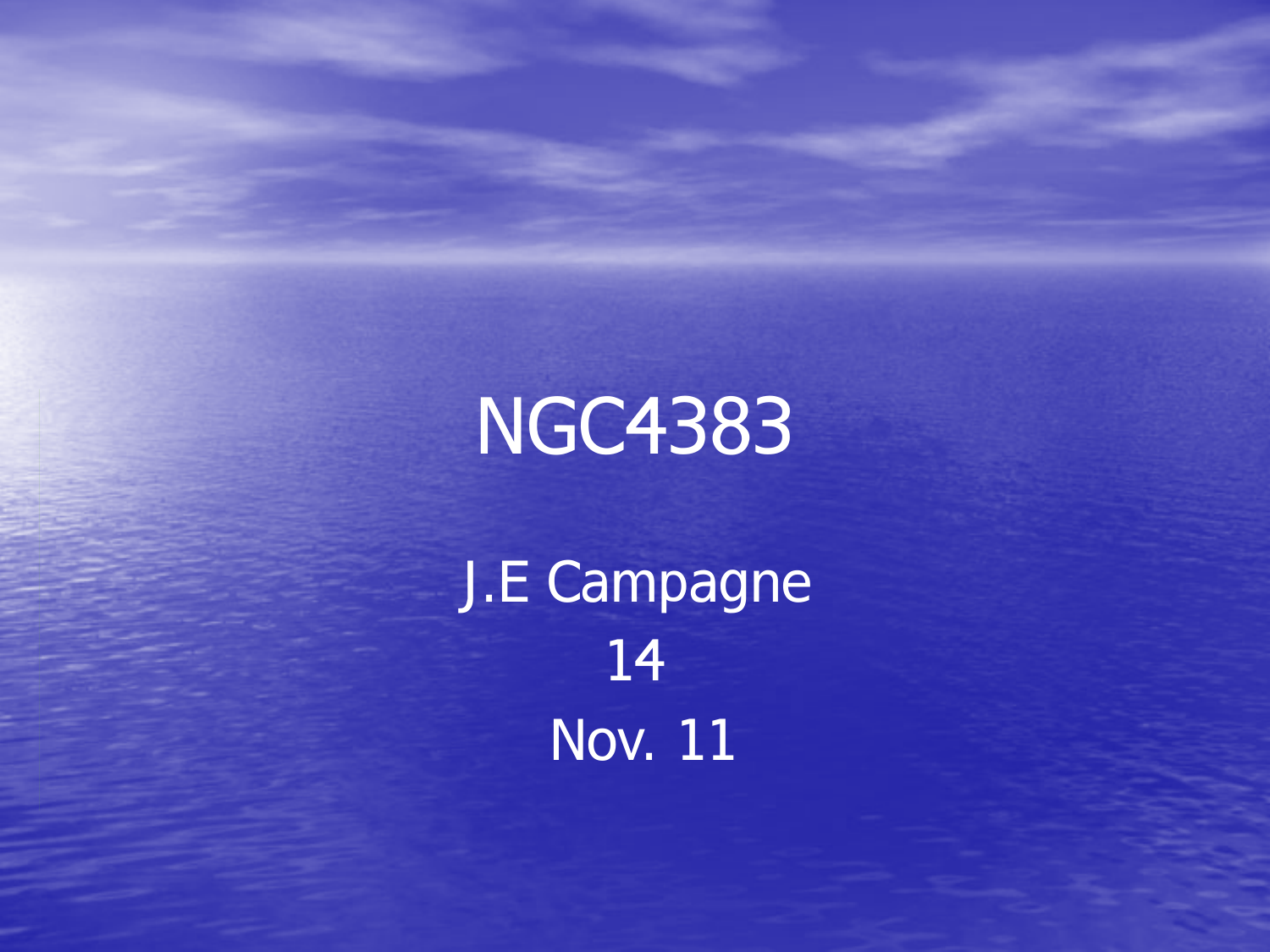

# NGC4383
J.E Campagne
14
 Nov. 11